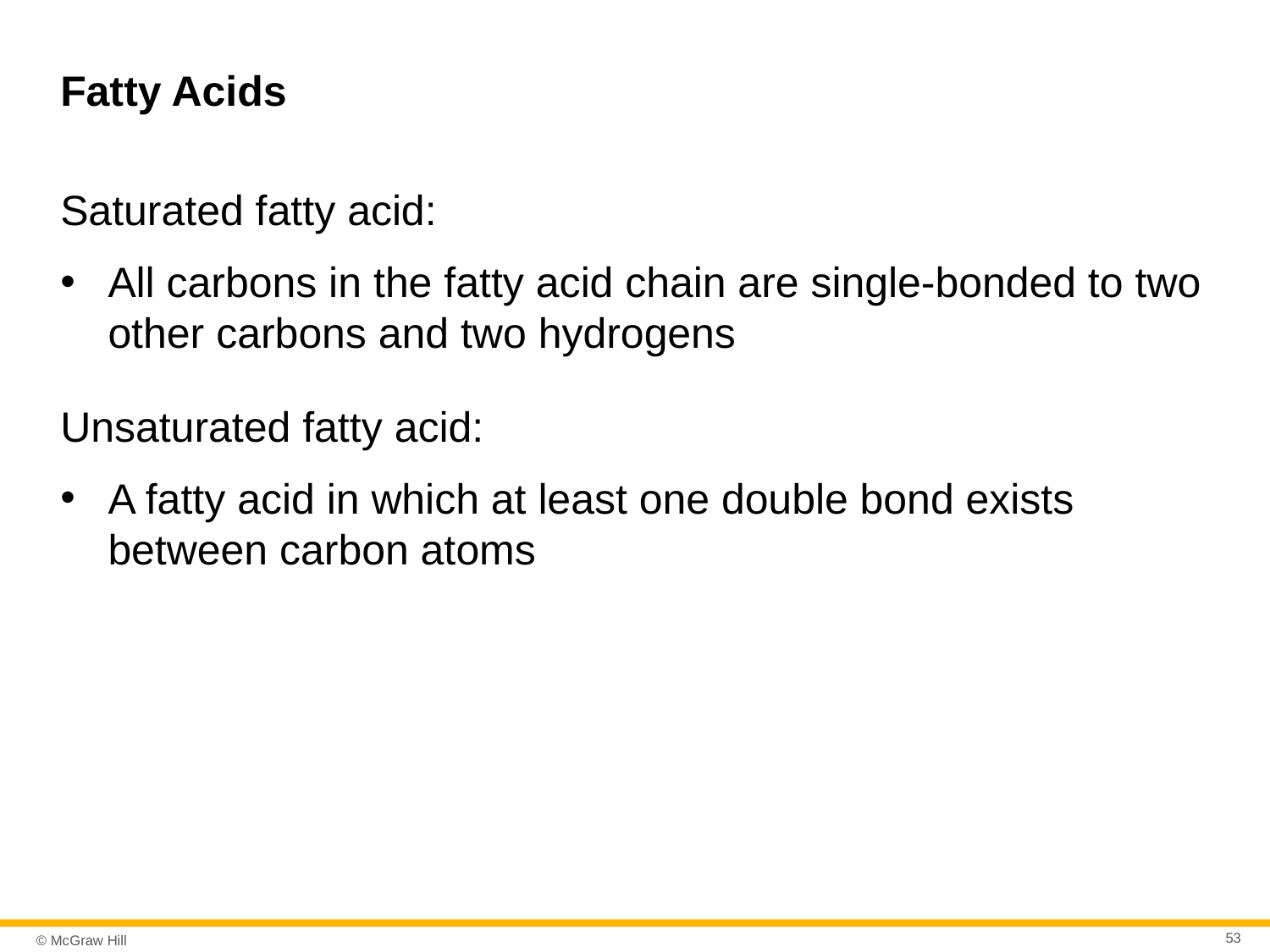

# Fatty Acids
Saturated fatty acid:
All carbons in the fatty acid chain are single-bonded to two other carbons and two hydrogens
Unsaturated fatty acid:
A fatty acid in which at least one double bond exists between carbon atoms